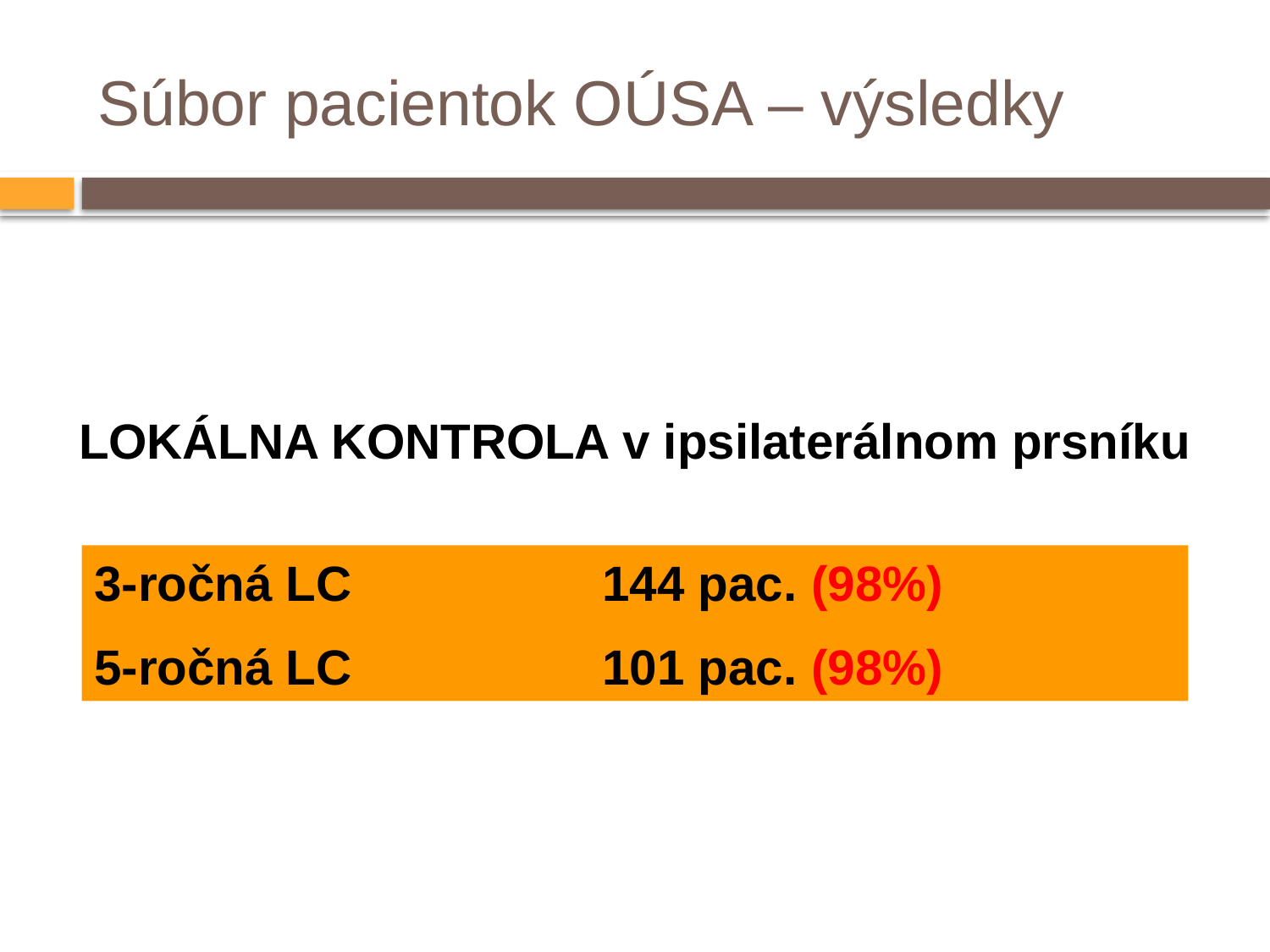

# Súbor pacientok OÚSA – výsledky
LOKÁLNA KONTROLA v ipsilaterálnom prsníku
3-ročná LC		144 pac. (98%)
5-ročná LC		101 pac. (98%)